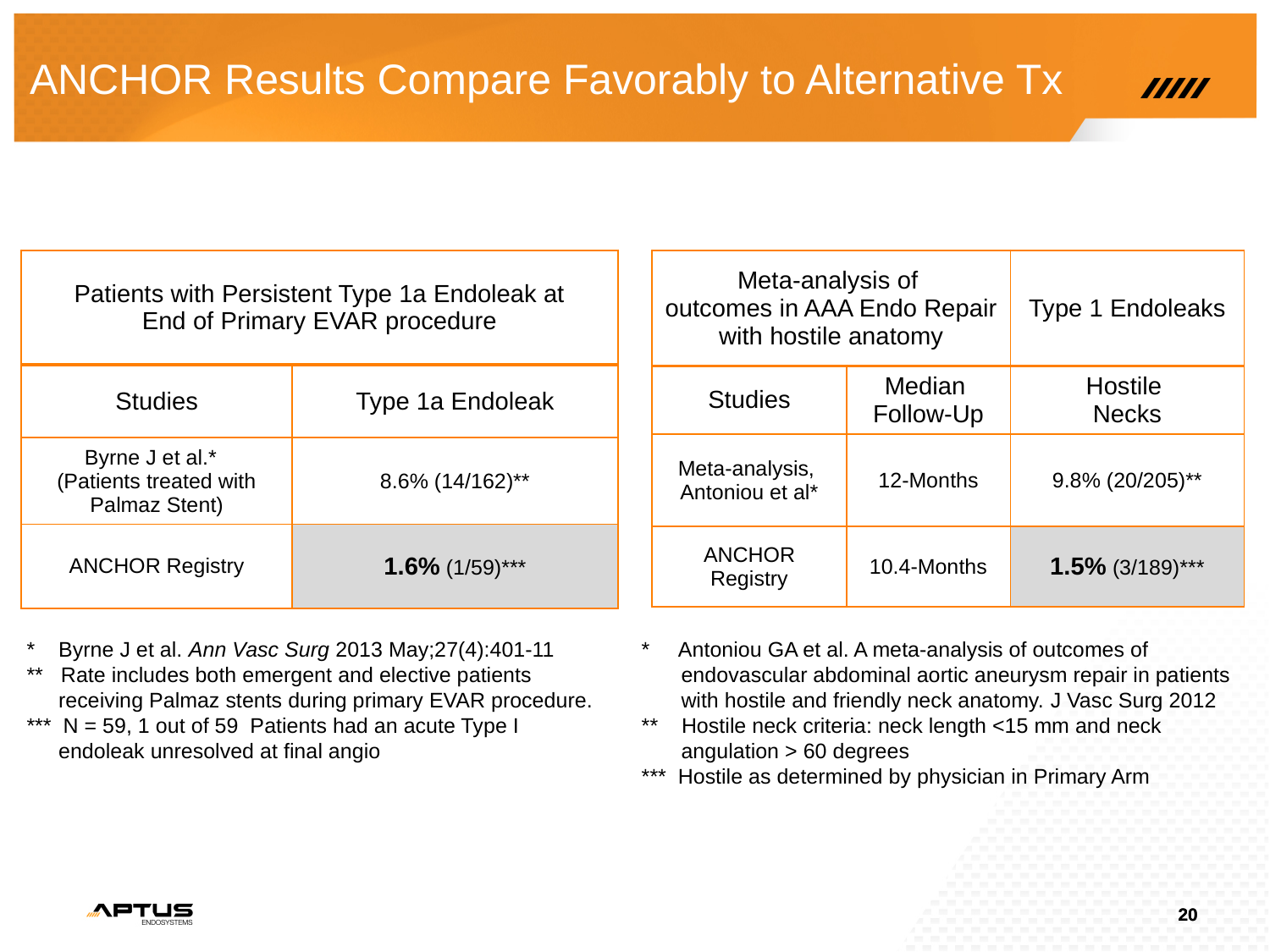

# ANCHOR Results Compare Favorably to Alternative Tx
| Patients with Persistent Type 1a Endoleak at End of Primary EVAR procedure |  |
| --- | --- |
| Studies | Type 1a Endoleak |
| Byrne J et al.\* (Patients treated with Palmaz Stent) | 8.6% (14/162)\*\* |
| ANCHOR Registry | 1.6% (1/59)\*\*\* |
| Meta-analysis of outcomes in AAA Endo Repair with hostile anatomy |  | Type 1 Endoleaks |
| --- | --- | --- |
| Studies | Median Follow-Up | Hostile Necks |
| Meta-analysis, Antoniou et al\* | 12-Months | 9.8% (20/205)\*\* |
| ANCHOR Registry | 10.4-Months | 1.5% (3/189)\*\*\* |
*    Byrne J et al. Ann Vasc Surg 2013 May;27(4):401-11
**   Rate includes both emergent and elective patients       receiving Palmaz stents during primary EVAR procedure.
***  N = 59, 1 out of 59  Patients had an acute Type I         endoleak unresolved at final angio
*     Antoniou GA et al. A meta-analysis of outcomes of endovascular abdominal aortic aneurysm repair in patients with hostile and friendly neck anatomy. J Vasc Surg 2012
**    Hostile neck criteria: neck length <15 mm and neck angulation > 60 degrees
***  Hostile as determined by physician in Primary Arm
20